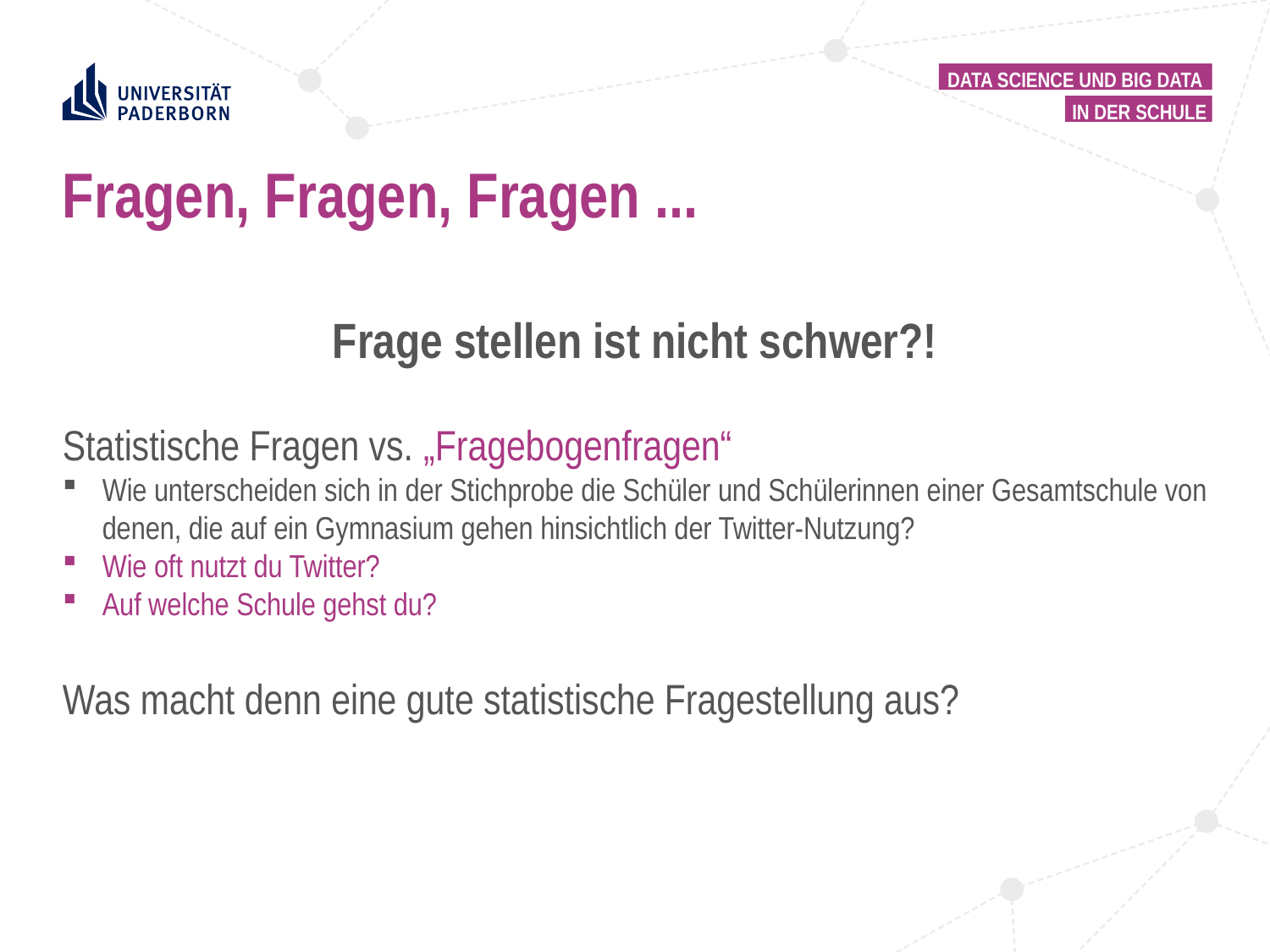

Data science und big data
In der schule
# Fragen, Fragen, Fragen ...

Frage stellen ist nicht schwer?!

Statistische Fragen vs. „Fragebogenfragen“
Wie unterscheiden sich in der Stichprobe die Schüler und Schülerinnen einer Gesamtschule von denen, die auf ein Gymnasium gehen hinsichtlich der Twitter-Nutzung?
Wie oft nutzt du Twitter?
Auf welche Schule gehst du?

Was macht denn eine gute statistische Fragestellung aus?